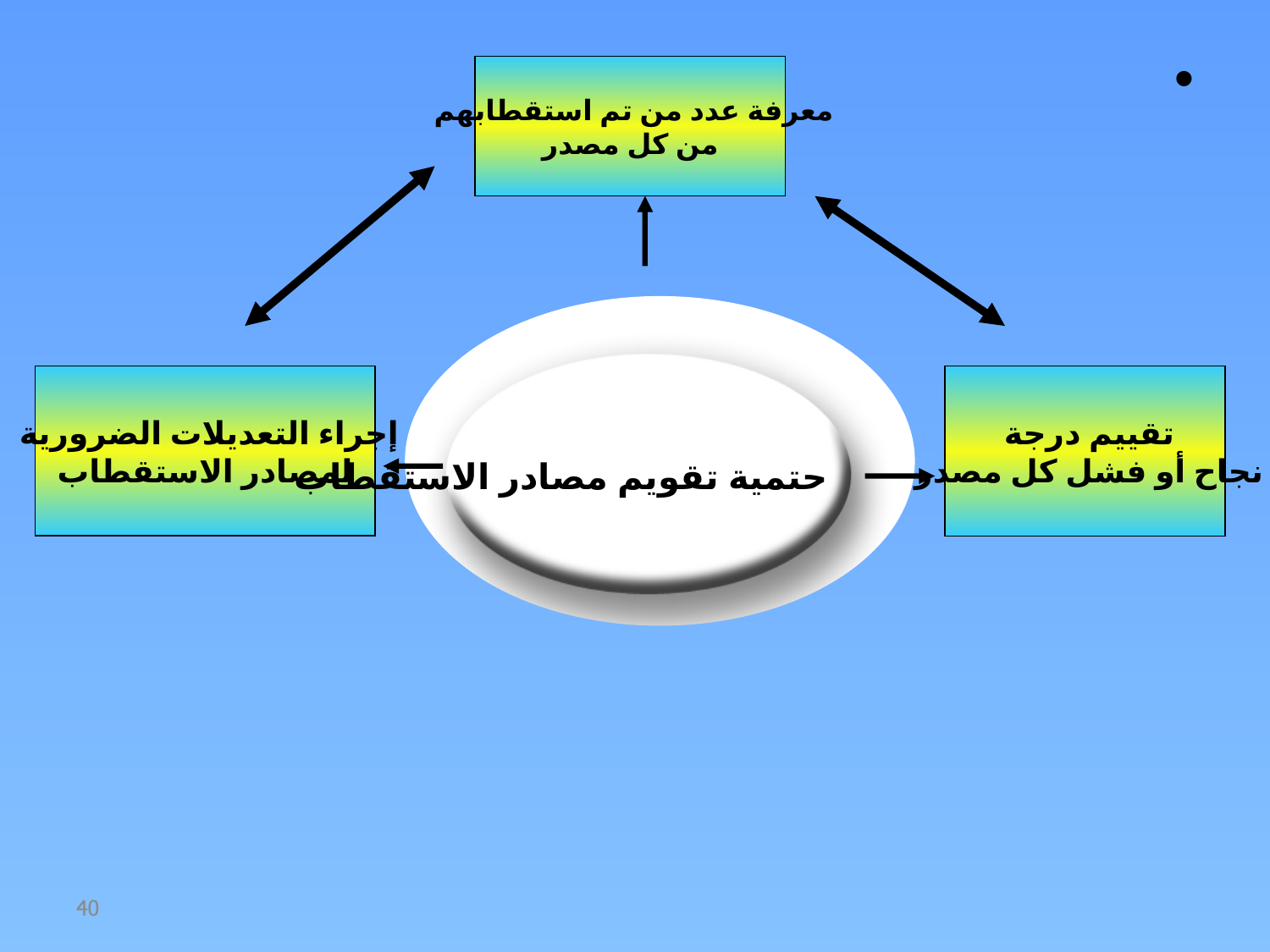

#
معرفة عدد من تم استقطابهم
من كل مصدر

حتمية تقويم مصادر الاستقطاب
تقييم درجة
نجاح أو فشل كل مصدر
إجراء التعديلات الضرورية
لمصادر الاستقطاب

40